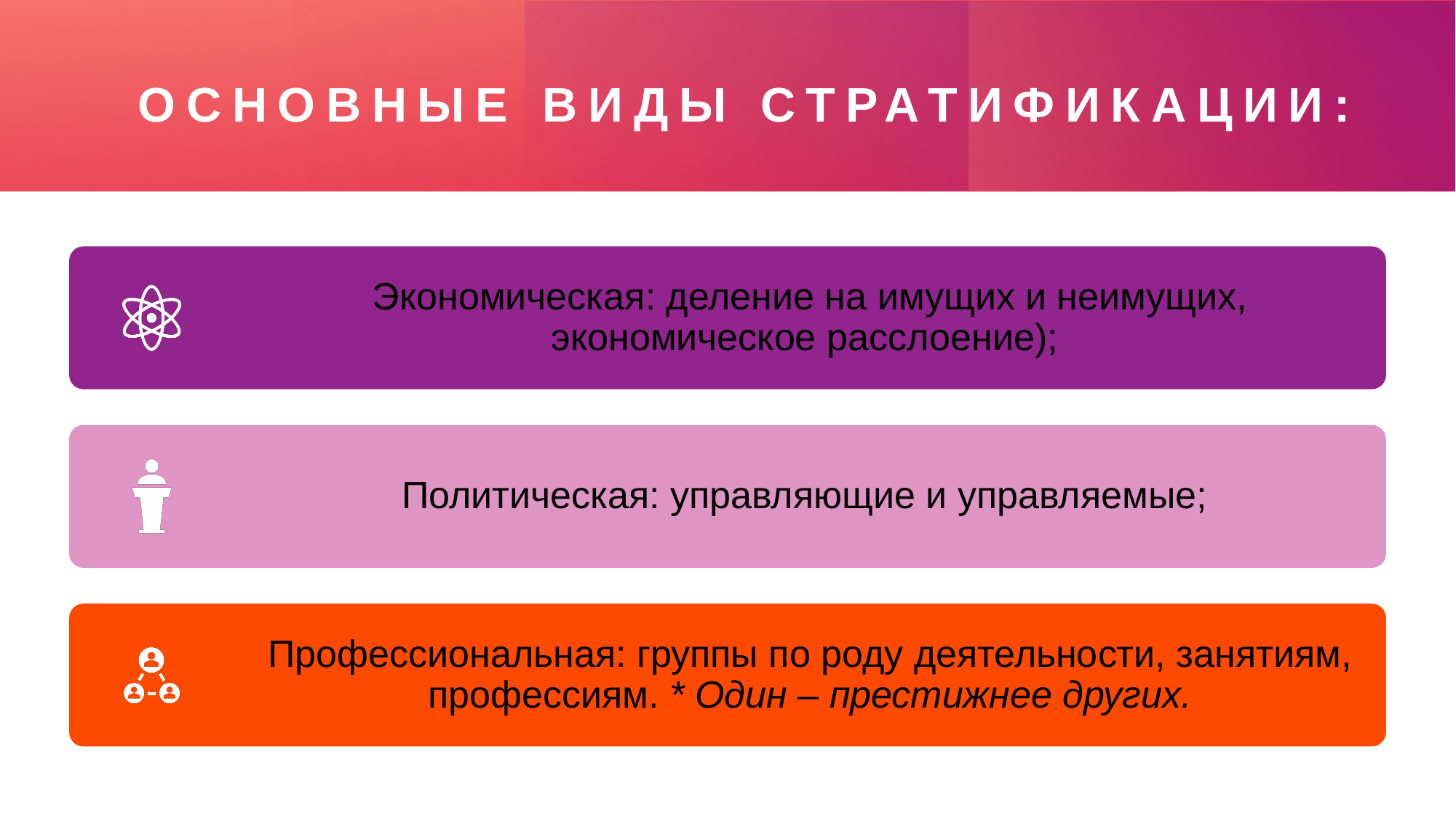

# Основные виды стратификации:
Экономическая: деление на имущих и неимущих, экономическое расслоение);
Политическая: управляющие и управляемые;
Профессиональная: группы по роду деятельности, занятиям, профессиям. * Один – престижнее других.